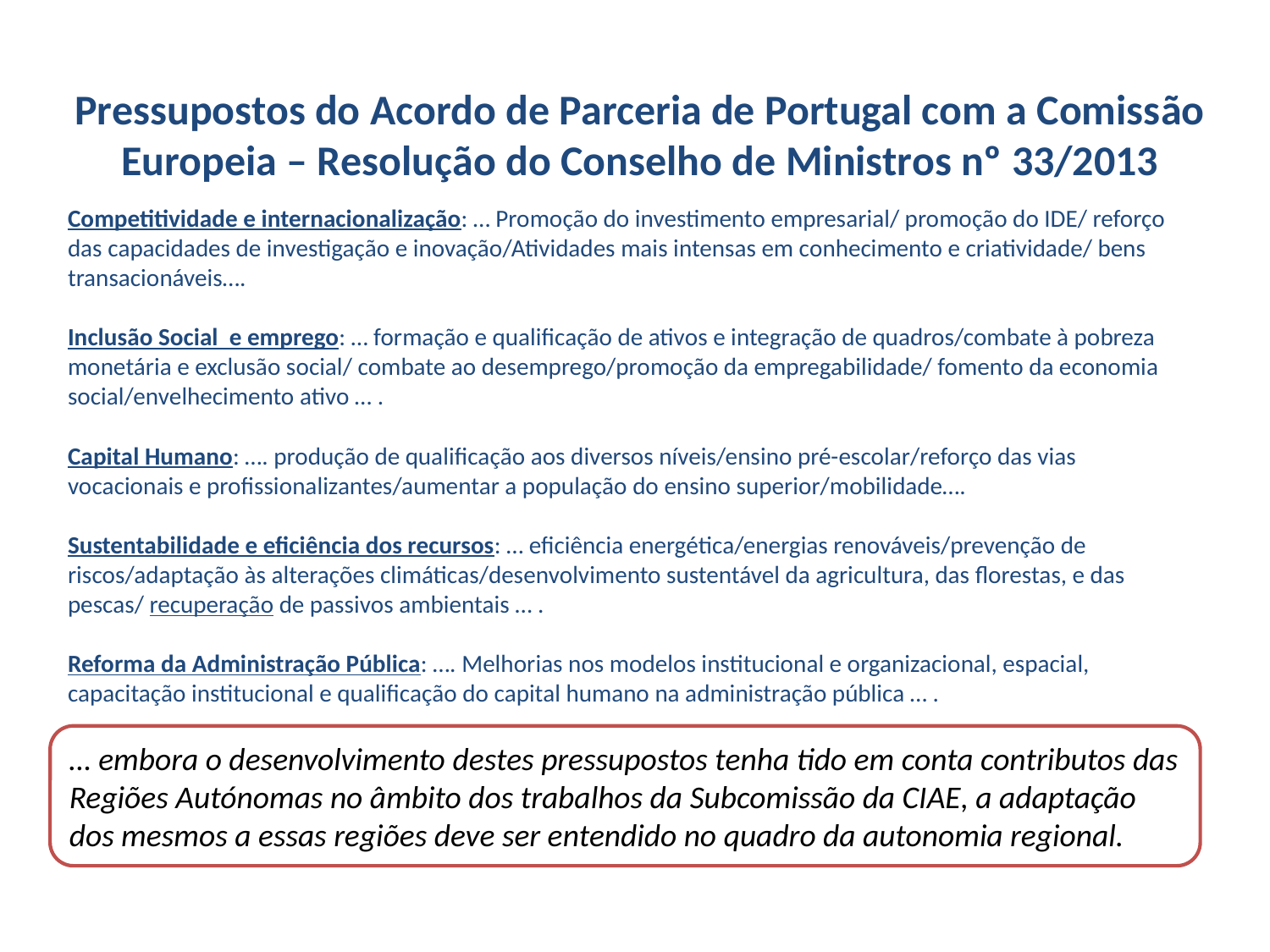

Pressupostos do Acordo de Parceria de Portugal com a Comissão Europeia – Resolução do Conselho de Ministros nº 33/2013
Competitividade e internacionalização: … Promoção do investimento empresarial/ promoção do IDE/ reforço das capacidades de investigação e inovação/Atividades mais intensas em conhecimento e criatividade/ bens transacionáveis….

Inclusão Social  e emprego: … formação e qualificação de ativos e integração de quadros/combate à pobreza monetária e exclusão social/ combate ao desemprego/promoção da empregabilidade/ fomento da economia social/envelhecimento ativo … .

Capital Humano: …. produção de qualificação aos diversos níveis/ensino pré-escolar/reforço das vias vocacionais e profissionalizantes/aumentar a população do ensino superior/mobilidade….

Sustentabilidade e eficiência dos recursos: … eficiência energética/energias renováveis/prevenção de riscos/adaptação às alterações climáticas/desenvolvimento sustentável da agricultura, das florestas, e das pescas/ recuperação de passivos ambientais … .

Reforma da Administração Pública: …. Melhorias nos modelos institucional e organizacional, espacial, capacitação institucional e qualificação do capital humano na administração pública … .

… embora o desenvolvimento destes pressupostos tenha tido em conta contributos das Regiões Autónomas no âmbito dos trabalhos da Subcomissão da CIAE, a adaptação dos mesmos a essas regiões deve ser entendido no quadro da autonomia regional.